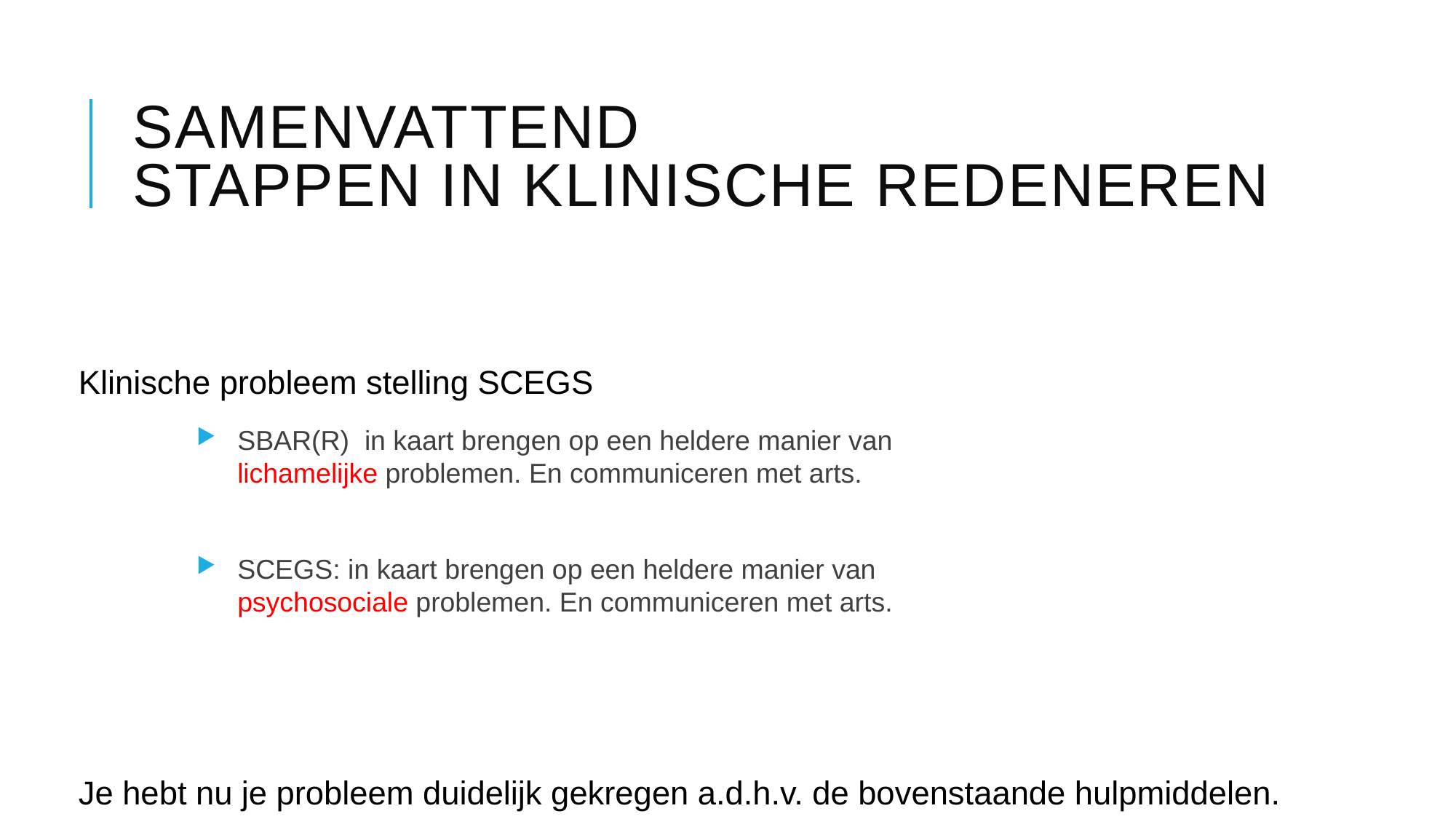

# Samenvattend Stappen in klinische redeneren

Klinische probleem stelling SCEGS

Je hebt nu je probleem duidelijk gekregen a.d.h.v. de bovenstaande hulpmiddelen.
SBAR(R)  in kaart brengen op een heldere manier van lichamelijke problemen. En communiceren met arts.

SCEGS: in kaart brengen op een heldere manier van psychosociale problemen. En communiceren met arts.